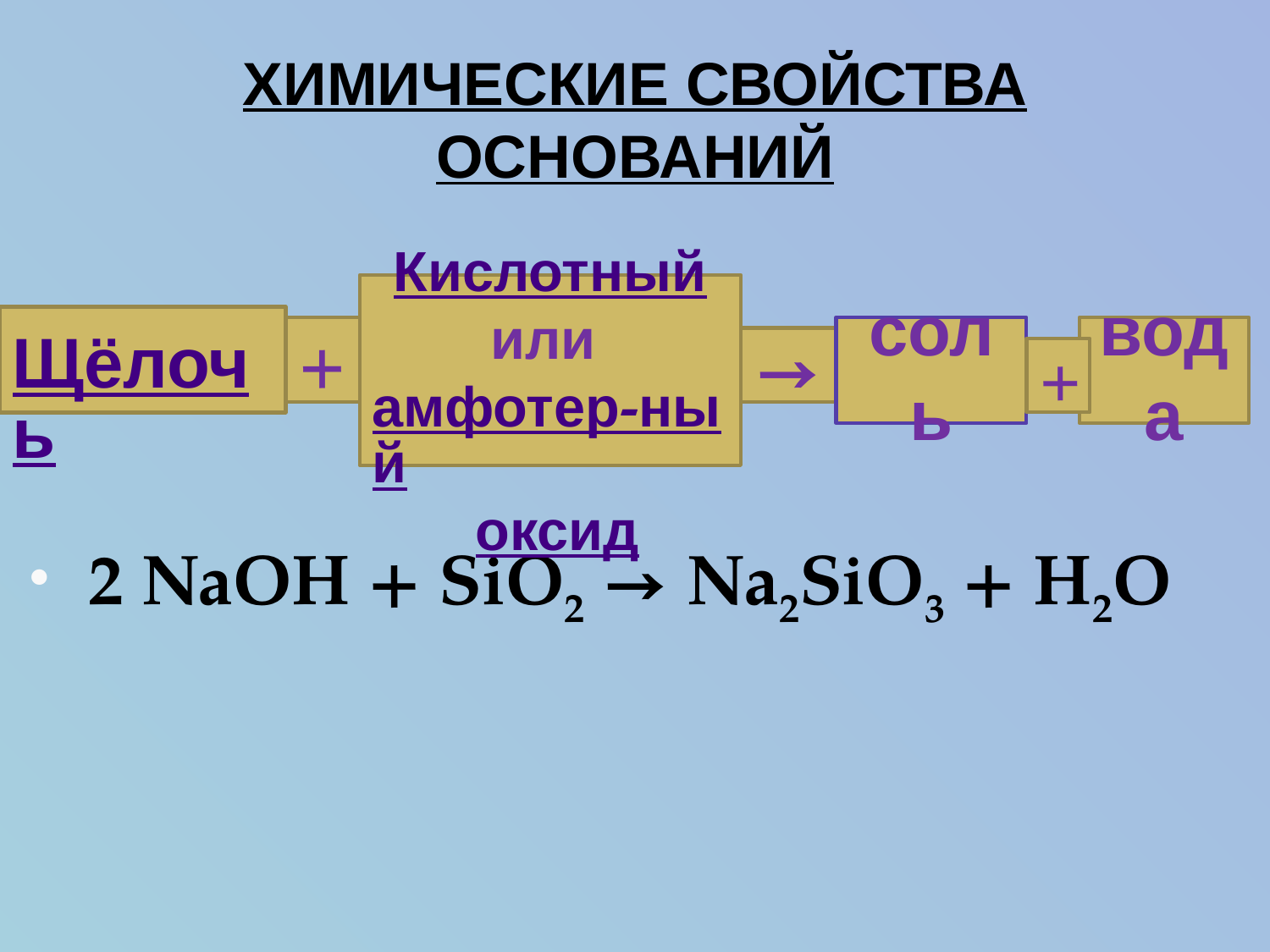

# ХИМИЧЕСКИЕ СВОЙСТВА ОСНОВАНИЙ

2 NaOH + SiO2 → Na2SiO3 + H2O

Кислотный или амфотер-ный оксид
Щёлочь
+
соль
вода
→
+